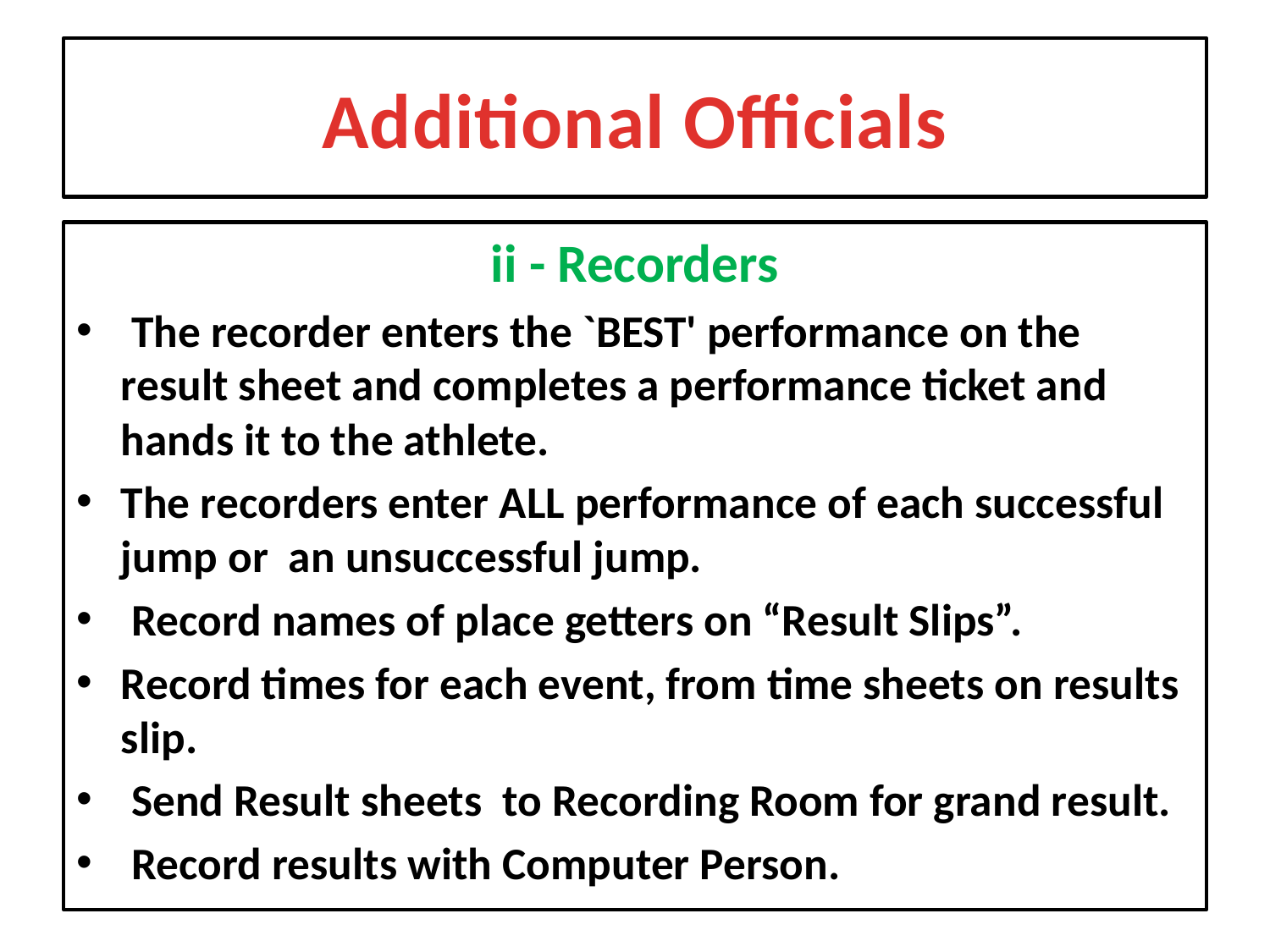

# Additional Officials
ii - Recorders
 The recorder enters the `BEST' performance on the result sheet and completes a performance ticket and hands it to the athlete.
The recorders enter ALL performance of each successful jump or  an unsuccessful jump.
 Record names of place getters on “Result Slips”.
Record times for each event, from time sheets on results slip.
 Send Result sheets  to Recording Room for grand result.
 Record results with Computer Person.